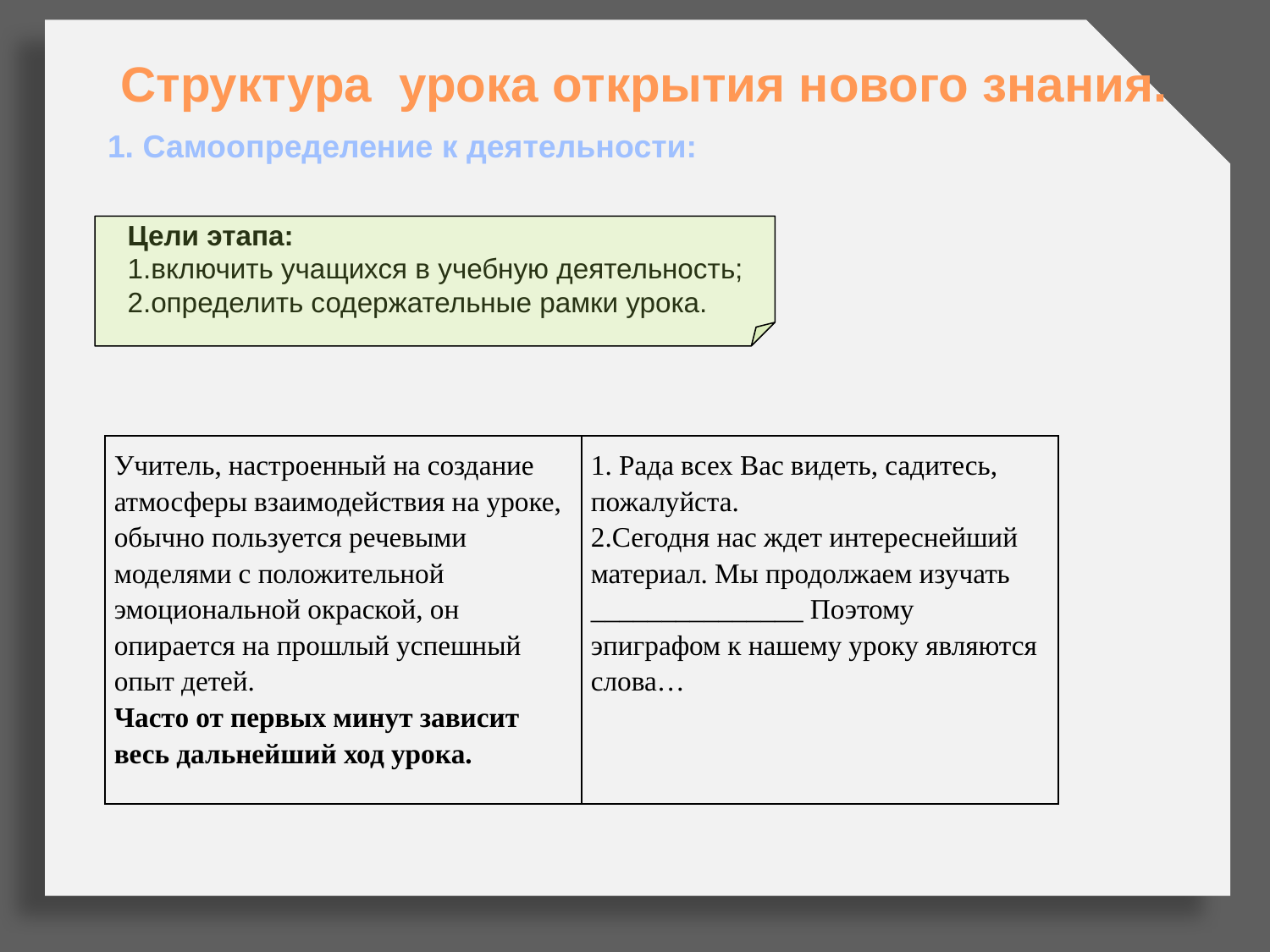

Структура  урока открытия нового знания.
1. Самоопределение к деятельности:

Цели этапа:
включить учащихся в учебную деятельность;
определить содержательные рамки урока.

| Учитель, настроенный на создание атмосферы взаимодействия на уроке, обычно пользуется речевыми моделями с положительной эмоциональной окраской, он опирается на прошлый успешный опыт детей. Часто от первых минут зависит весь дальнейший ход урока. | 1. Рада всех Вас видеть, садитесь, пожалуйста. 2.Сегодня нас ждет интереснейший материал. Мы продолжаем изучать \_\_\_\_\_\_\_\_\_\_\_\_\_\_\_ Поэтому эпиграфом к нашему уроку являются слова… |
| --- | --- |